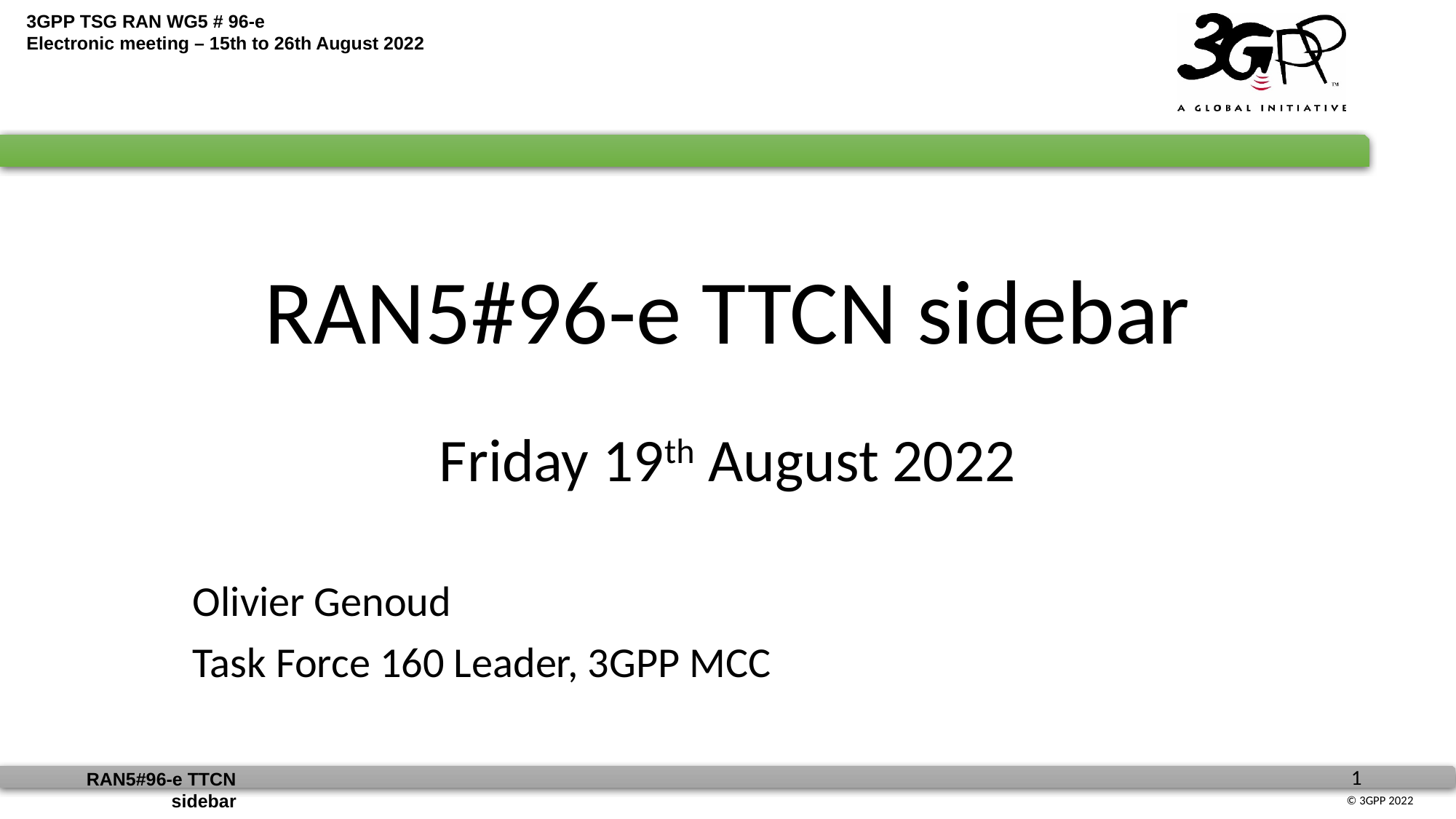

# RAN5#96-e TTCN sidebar Friday 19th August 2022
Olivier Genoud
Task Force 160 Leader, 3GPP MCC